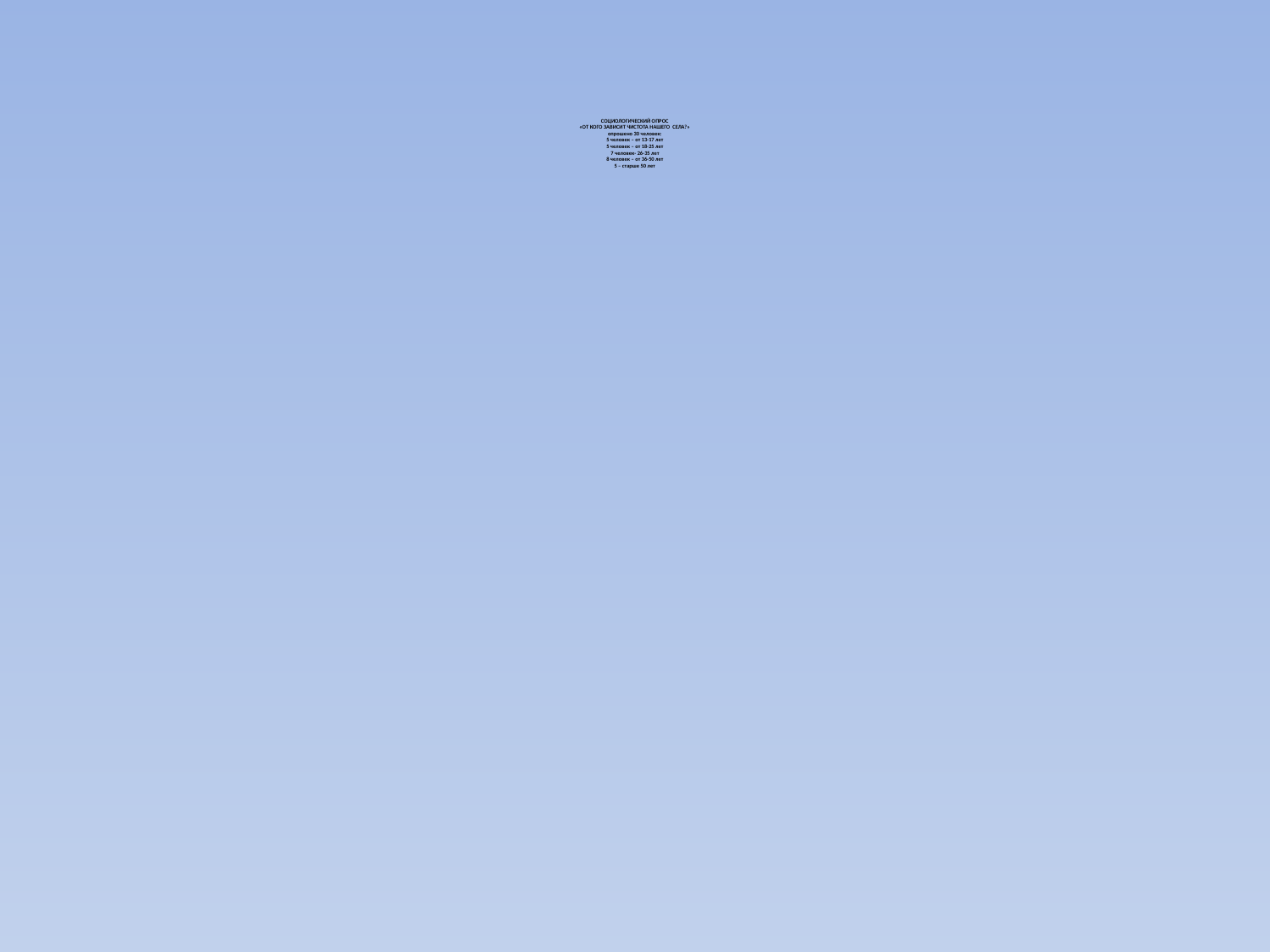

# СОЦИОЛОГИЧЕСКИЙ ОПРОС «ОТ КОГО ЗАВИСИТ ЧИСТОТА НАШЕГО  СЕЛА?» опрошено 30 человек: 5 человек – от 13-17 лет 5 человек – от 18-25 лет 7 человек- 26-35 лет 8 человек – от 36-50 лет 5 – старше 50 лет